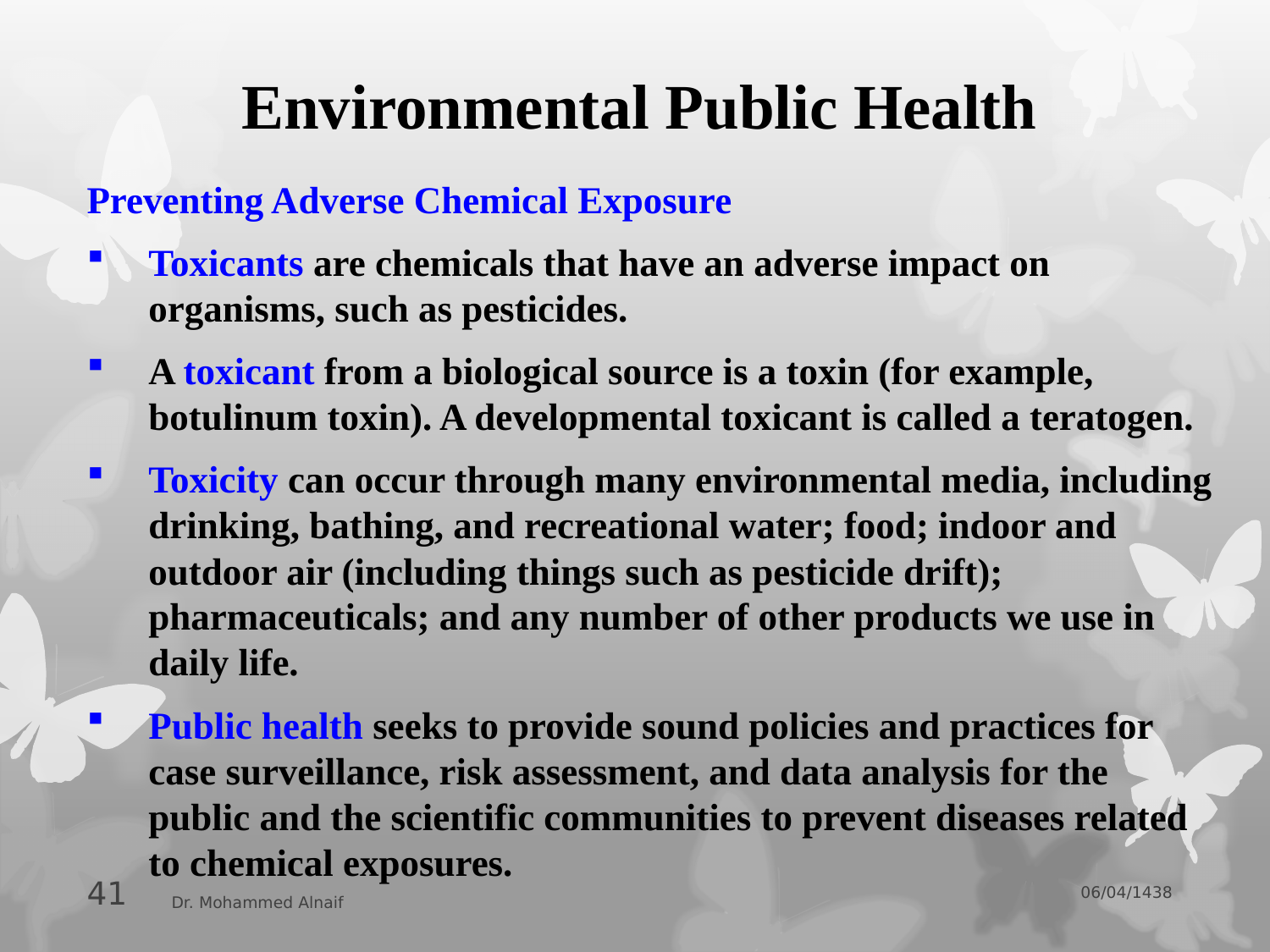

# Environmental Public Health
Preventing Adverse Chemical Exposure
Toxicants are chemicals that have an adverse impact on organisms, such as pesticides.
A toxicant from a biological source is a toxin (for example, botulinum toxin). A developmental toxicant is called a teratogen.
Toxicity can occur through many environmental media, including drinking, bathing, and recreational water; food; indoor and outdoor air (including things such as pesticide drift); pharmaceuticals; and any number of other products we use in daily life.
Public health seeks to provide sound policies and practices for case surveillance, risk assessment, and data analysis for the public and the scientific communities to prevent diseases related to chemical exposures.
06/04/1438
41
Dr. Mohammed Alnaif